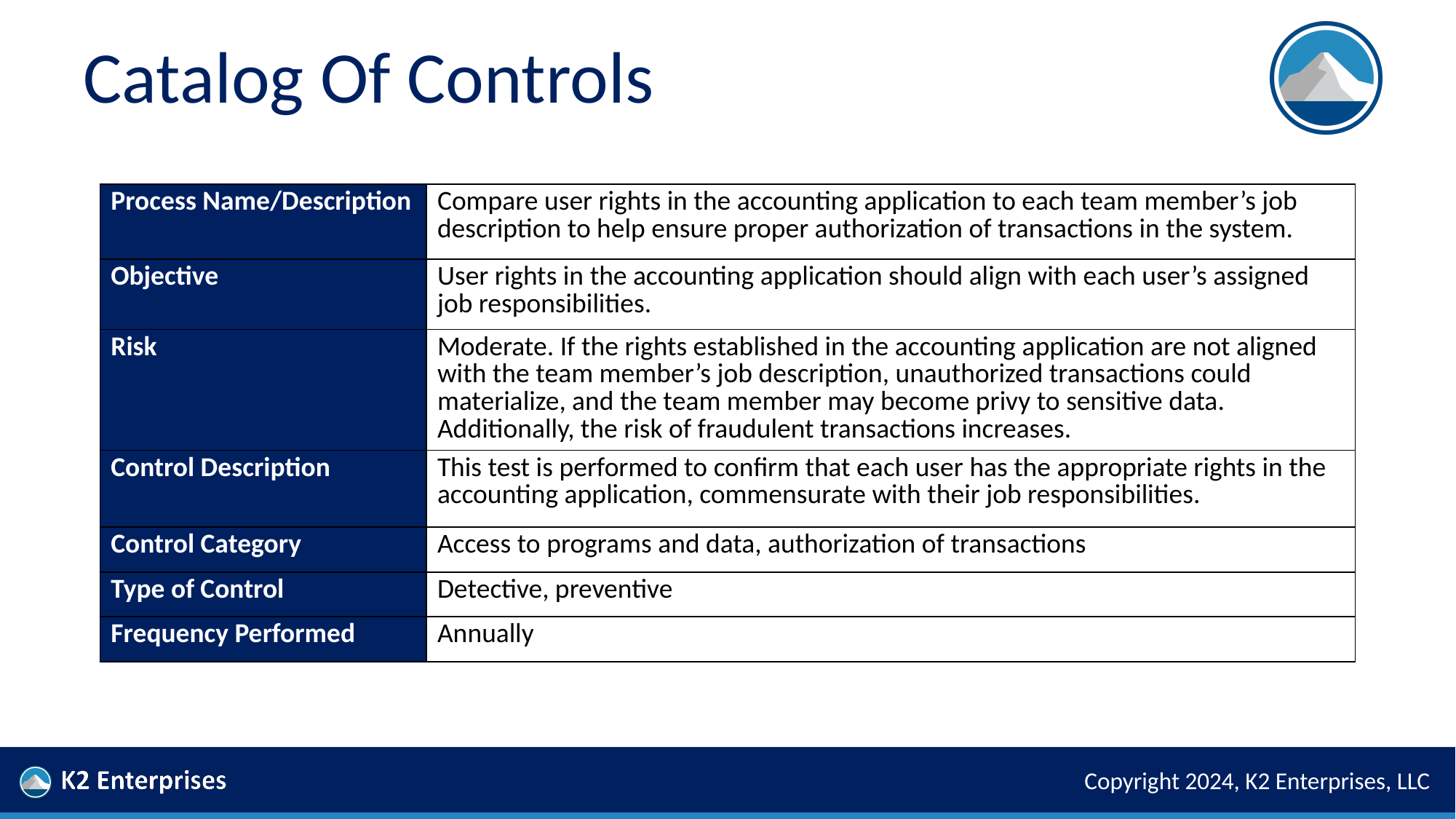

# Catalog Of Controls
| Process Name/Description | Compare user rights in the accounting application to each team member’s job description to help ensure proper authorization of transactions in the system. |
| --- | --- |
| Objective | User rights in the accounting application should align with each user’s assigned job responsibilities. |
| Risk | Moderate. If the rights established in the accounting application are not aligned with the team member’s job description, unauthorized transactions could materialize, and the team member may become privy to sensitive data. Additionally, the risk of fraudulent transactions increases. |
| Control Description | This test is performed to confirm that each user has the appropriate rights in the accounting application, commensurate with their job responsibilities. |
| Control Category | Access to programs and data, authorization of transactions |
| Type of Control | Detective, preventive |
| Frequency Performed | Annually |